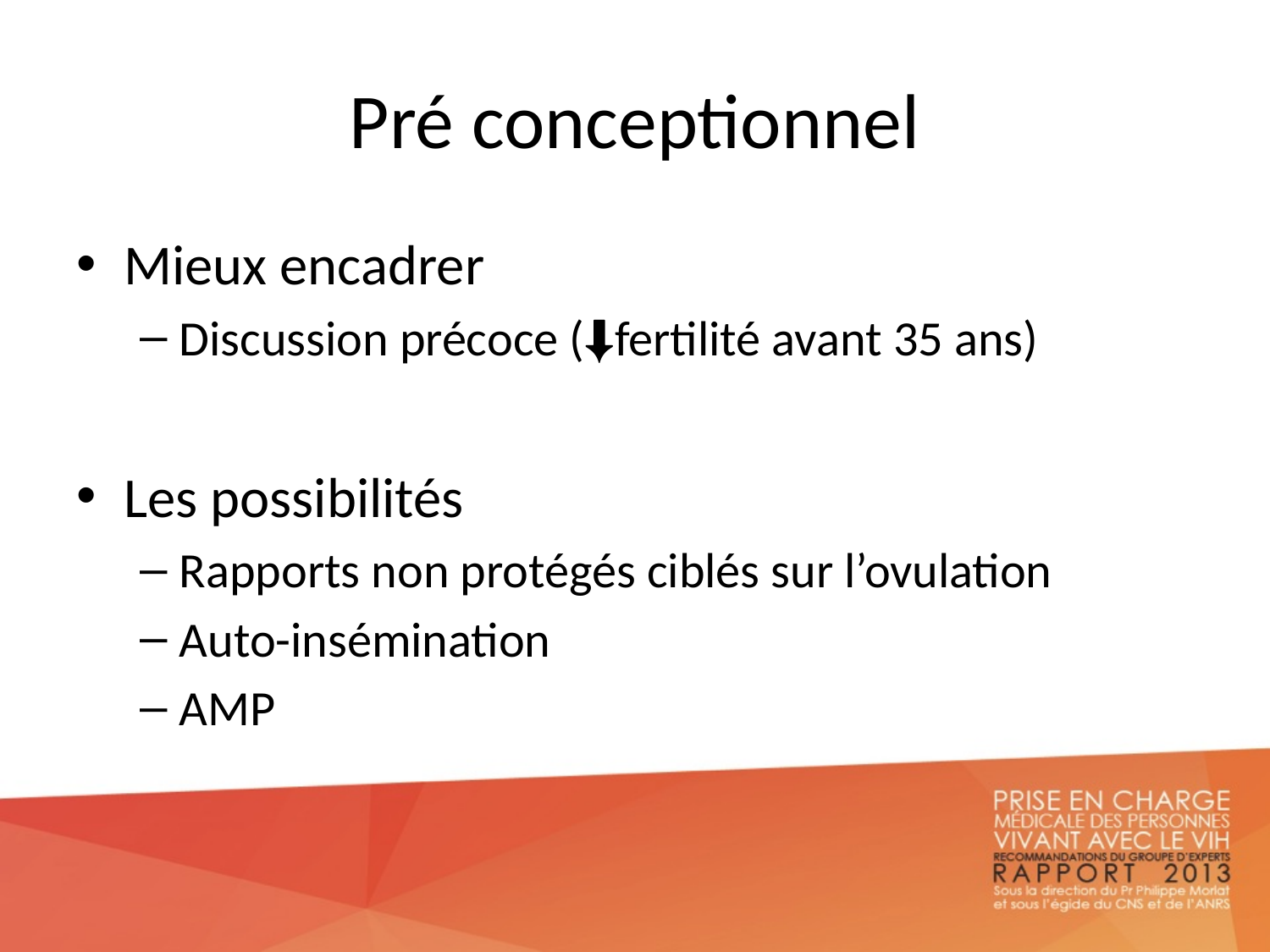

# Pré conceptionnel
Mieux encadrer
Discussion précoce (⬇fertilité avant 35 ans)

Les possibilités
Rapports non protégés ciblés sur l’ovulation
Auto-insémination
AMP